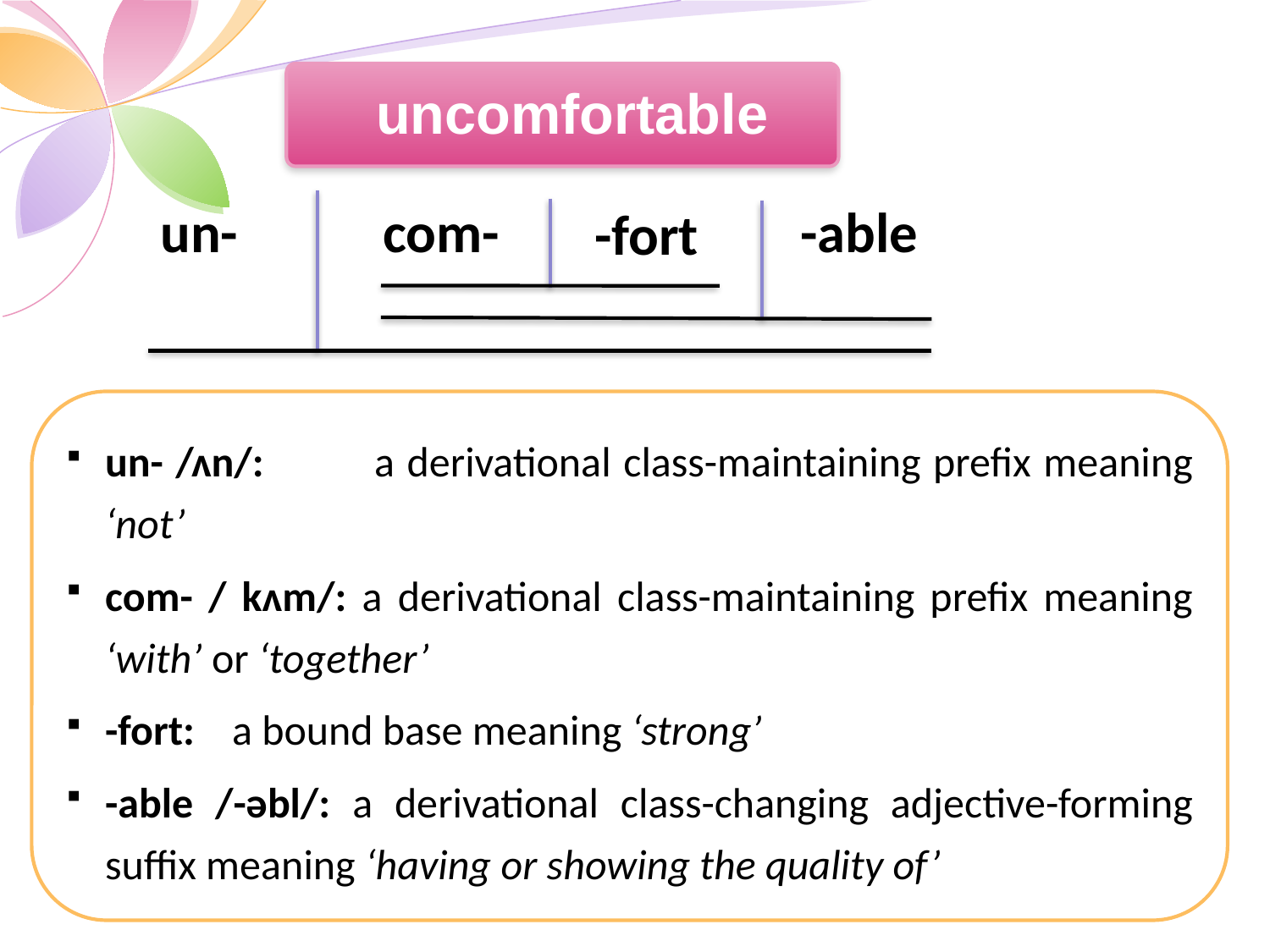

uncomfortable
-able
un-
com-
-fort
un- /ʌn/:	 a derivational class-maintaining prefix meaning ‘not’
com- / kʌm/: a derivational class-maintaining prefix meaning ‘with’ or ‘together’
-fort:	a bound base meaning ‘strong’
-able /-əbl/: a derivational class-changing adjective-forming suffix meaning ‘having or showing the quality of’